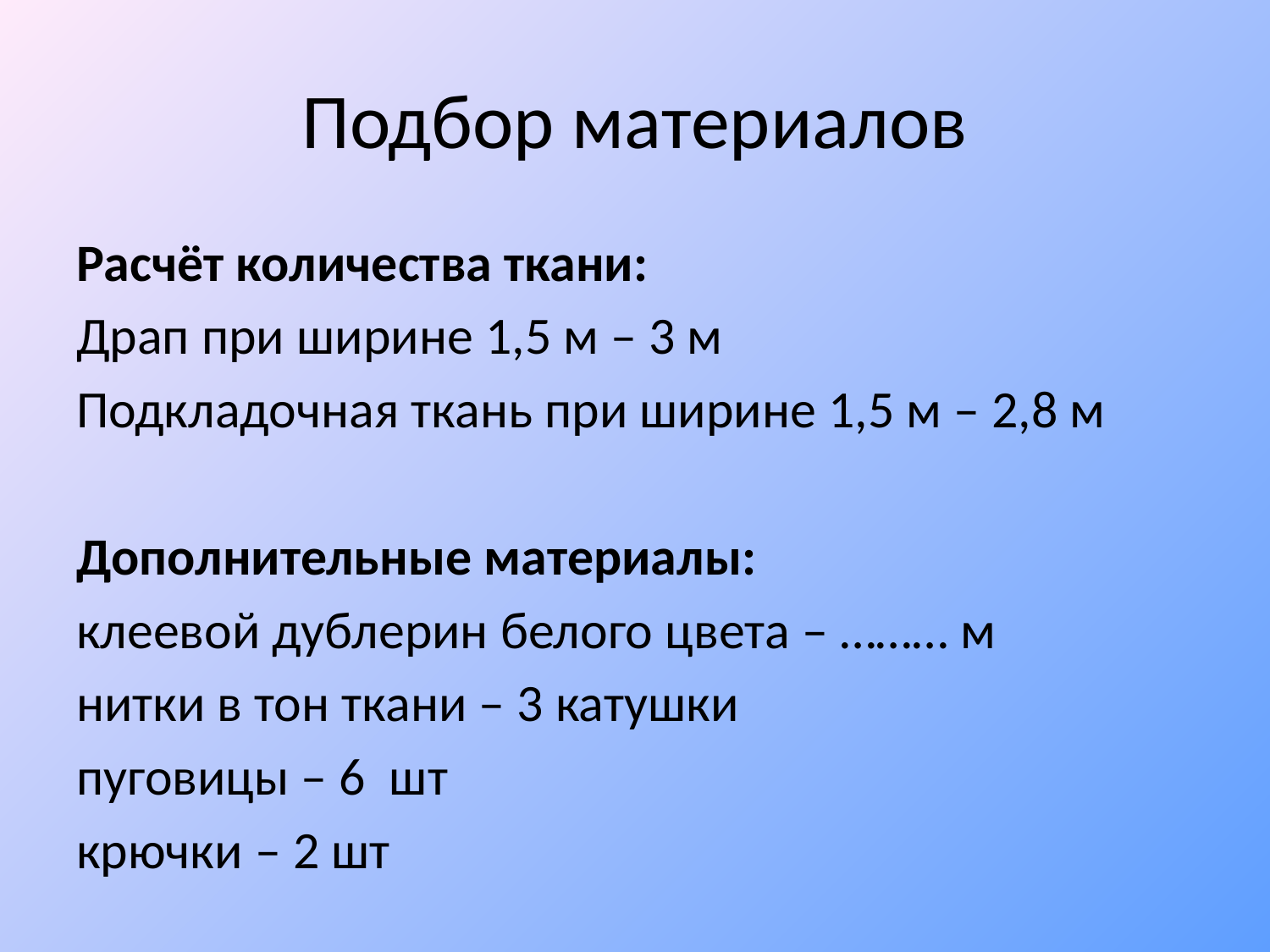

# Подбор материалов
Расчёт количества ткани:
Драп при ширине 1,5 м – 3 м
Подкладочная ткань при ширине 1,5 м – 2,8 м

Дополнительные материалы:
клеевой дублерин белого цвета – ……… м
нитки в тон ткани – 3 катушки
пуговицы – 6  шт
крючки – 2 шт